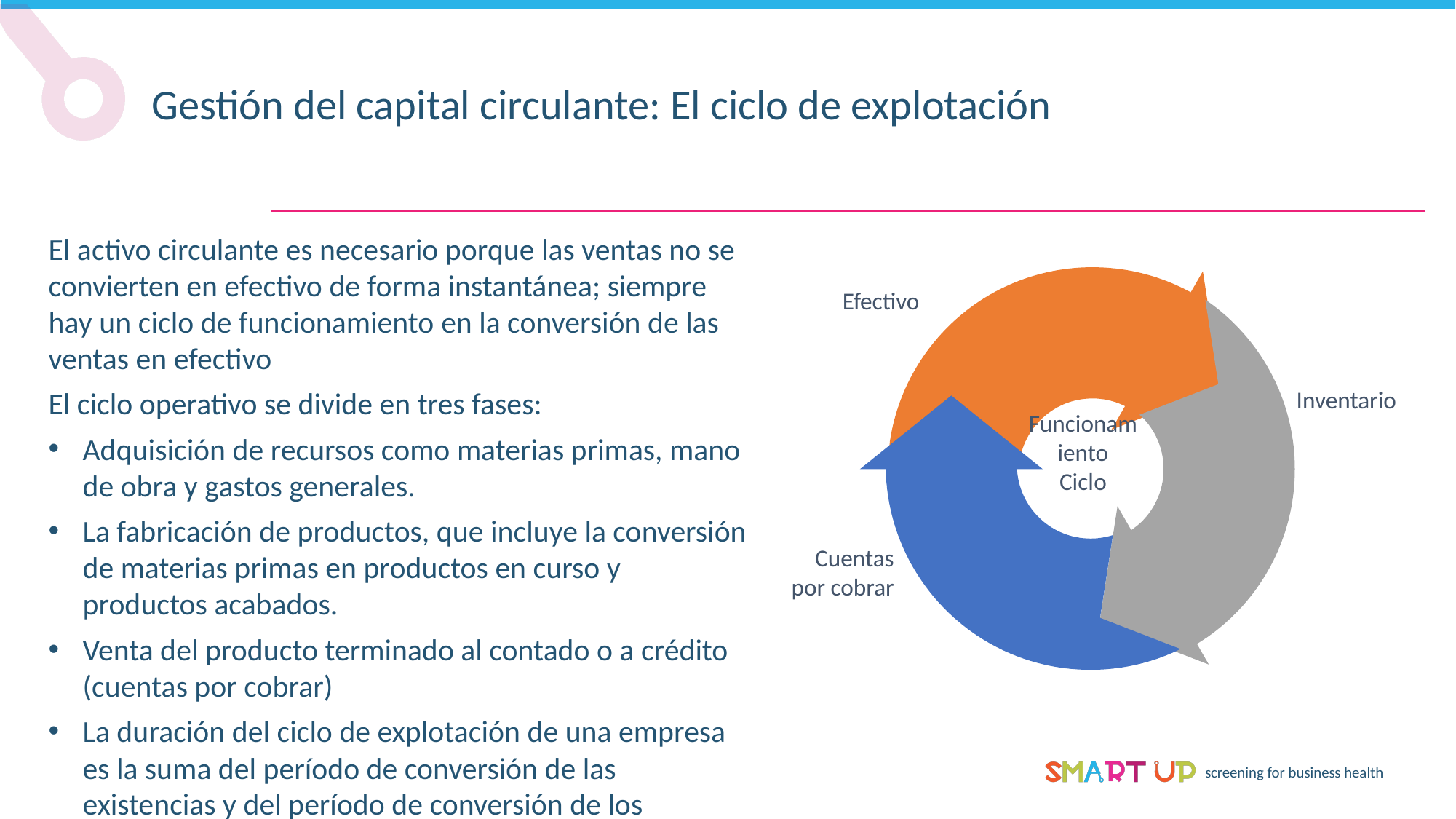

Gestión del capital circulante: El ciclo de explotación
El activo circulante es necesario porque las ventas no se convierten en efectivo de forma instantánea; siempre hay un ciclo de funcionamiento en la conversión de las ventas en efectivo
El ciclo operativo se divide en tres fases:
Adquisición de recursos como materias primas, mano de obra y gastos generales.
La fabricación de productos, que incluye la conversión de materias primas en productos en curso y productos acabados.
Venta del producto terminado al contado o a crédito (cuentas por cobrar)
La duración del ciclo de explotación de una empresa es la suma del período de conversión de las existencias y del período de conversión de los deudores. (Ciclos operativos brutos)

Efectivo

Inventario

Funcionamiento
Ciclo
Cuentas por cobrar